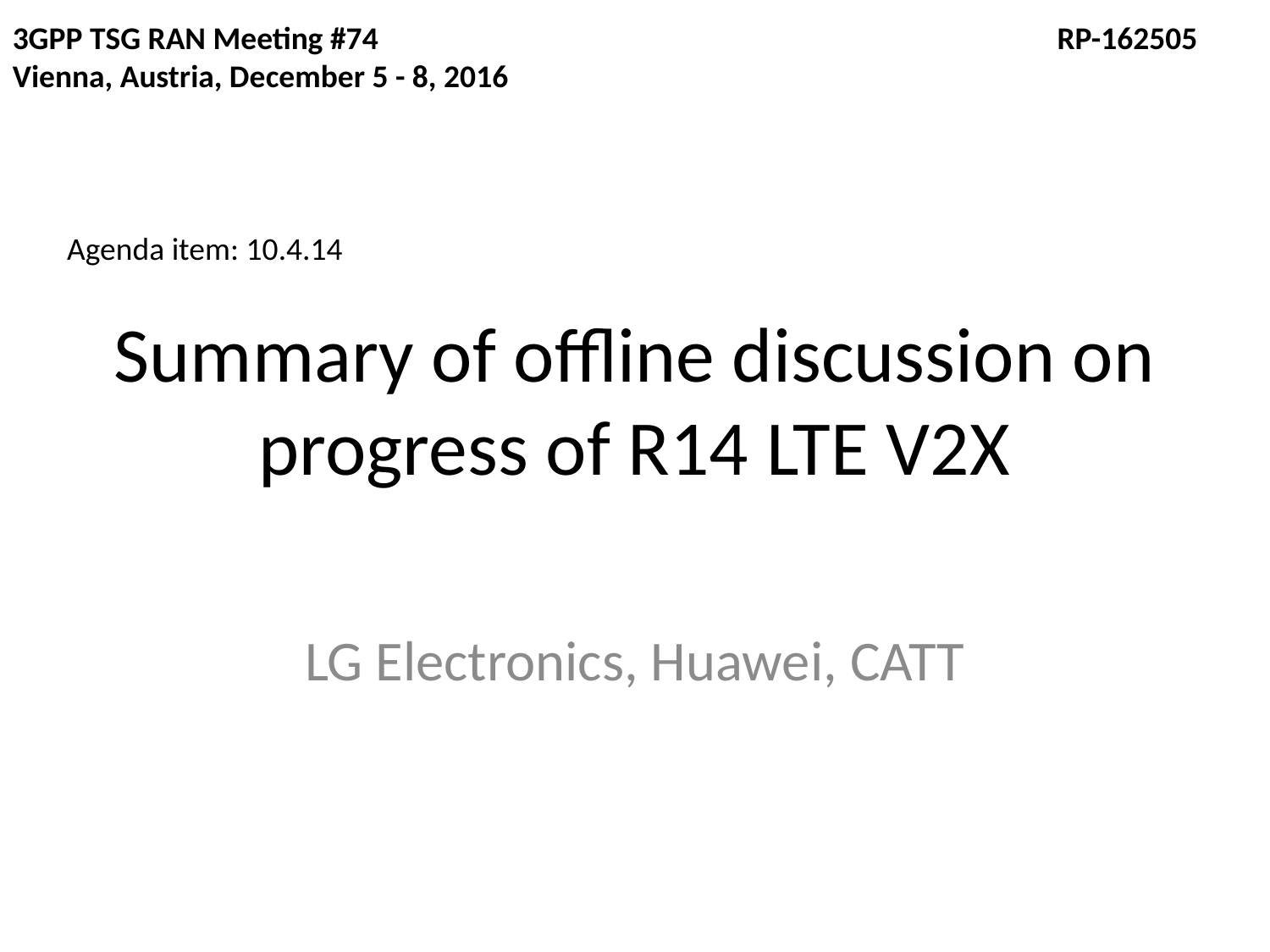

3GPP TSG RAN Meeting #74	                  				    RP-162505
Vienna, Austria, December 5 - 8, 2016
Agenda item: 10.4.14
# Summary of offline discussion on progress of R14 LTE V2X

LG Electronics, Huawei, CATT